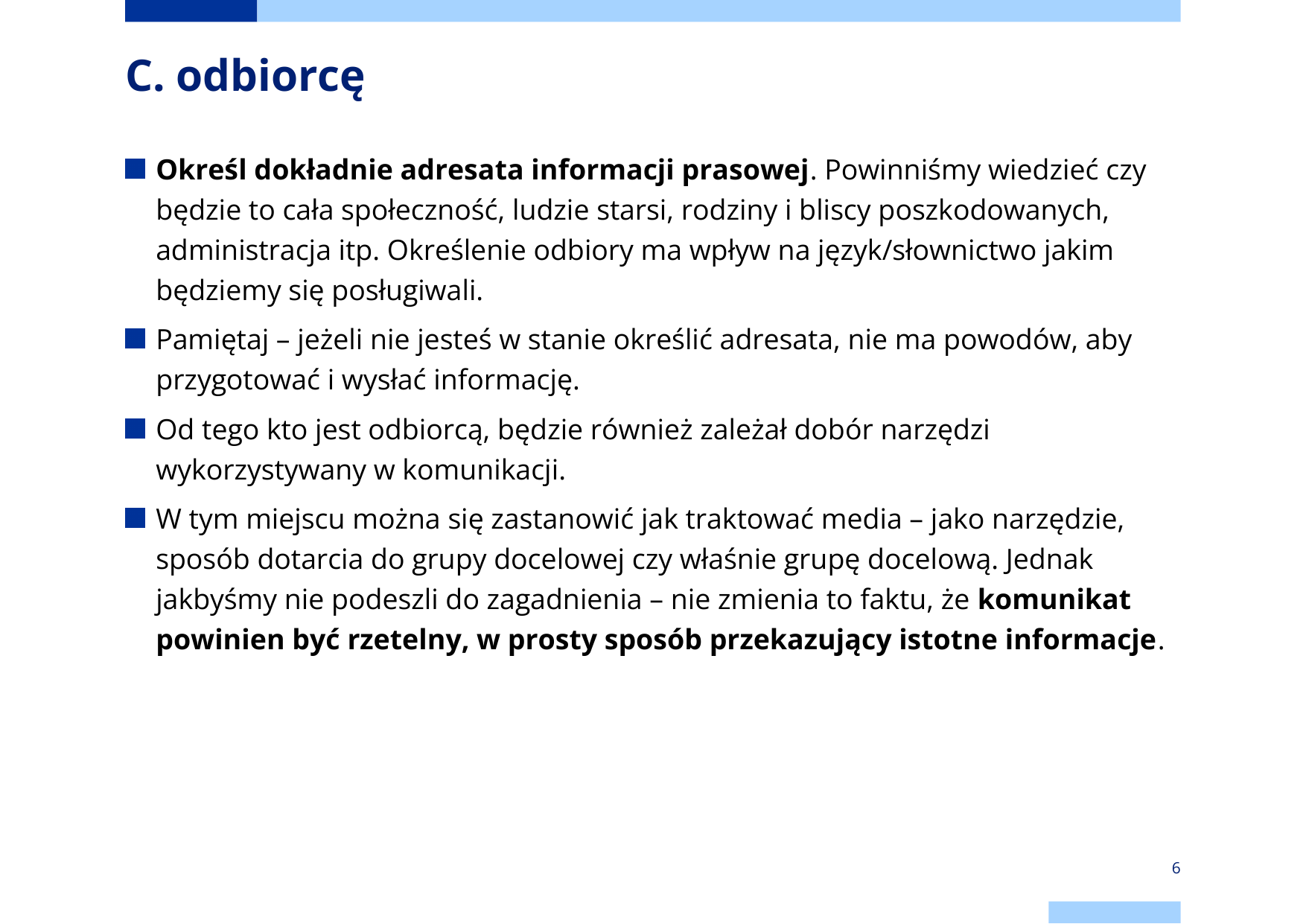

# C. odbiorcę
Określ dokładnie adresata informacji prasowej. Powinniśmy wiedzieć czy będzie to cała społeczność, ludzie starsi, rodziny i bliscy poszkodowanych, administracja itp. Określenie odbiory ma wpływ na język/słownictwo jakim będziemy się posługiwali.
Pamiętaj – jeżeli nie jesteś w stanie określić adresata, nie ma powodów, aby przygotować i wysłać informację.
Od tego kto jest odbiorcą, będzie również zależał dobór narzędzi wykorzystywany w komunikacji.
W tym miejscu można się zastanowić jak traktować media – jako narzędzie, sposób dotarcia do grupy docelowej czy właśnie grupę docelową. Jednak jakbyśmy nie podeszli do zagadnienia – nie zmienia to faktu, że komunikat powinien być rzetelny, w prosty sposób przekazujący istotne informacje.

6